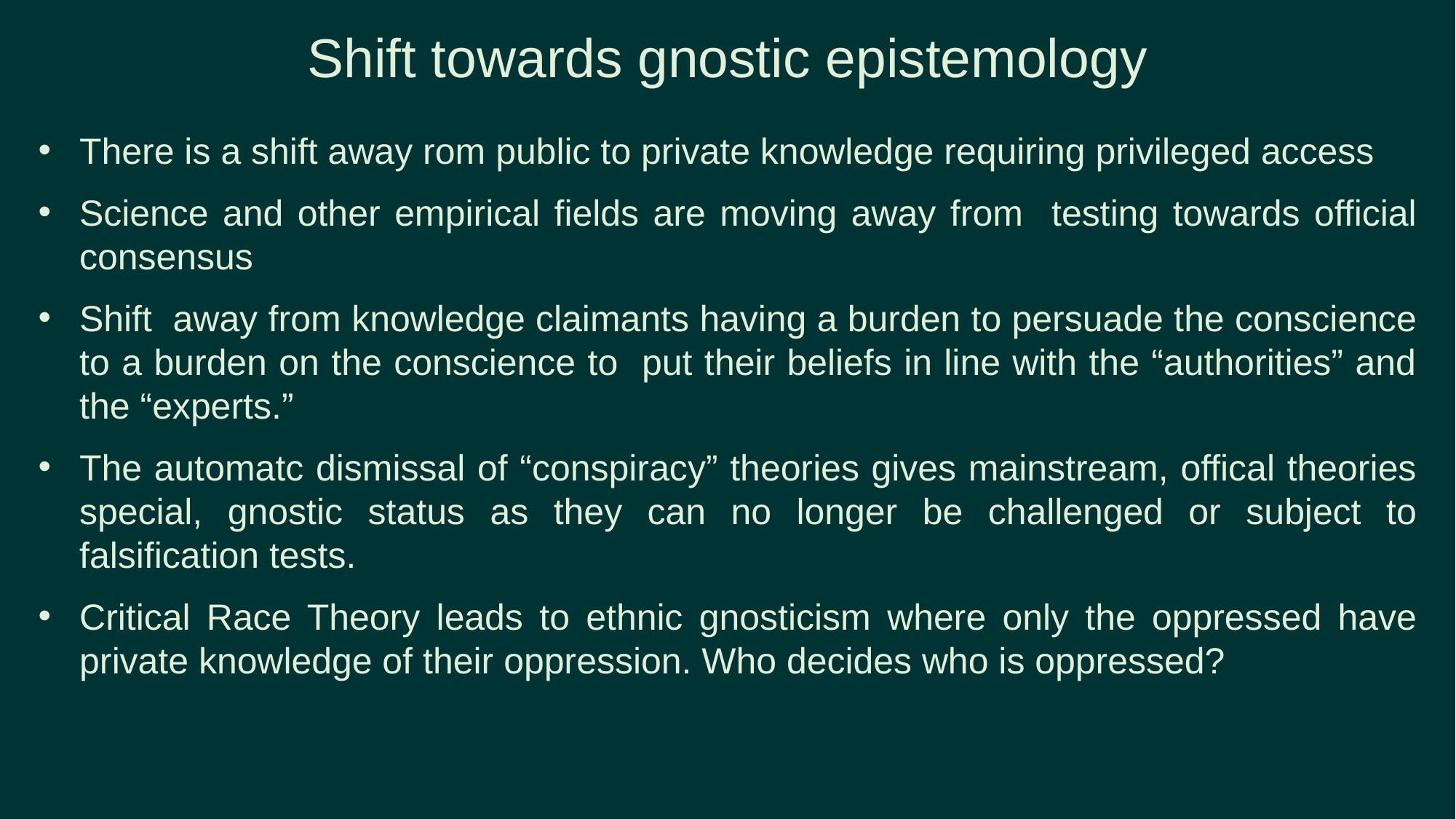

# Shift towards gnostic epistemology
There is a shift away rom public to private knowledge requiring privileged access

Science and other empirical fields are moving away from  testing towards official consensus

Shift  away from knowledge claimants having a burden to persuade the conscience to a burden on the conscience to  put their beliefs in line with the “authorities” and the “experts.”

The automatc dismissal of “conspiracy” theories gives mainstream, offical theories special, gnostic status as they can no longer be challenged or subject to falsification tests.

Critical Race Theory leads to ethnic gnosticism where only the oppressed have private knowledge of their oppression. Who decides who is oppressed?